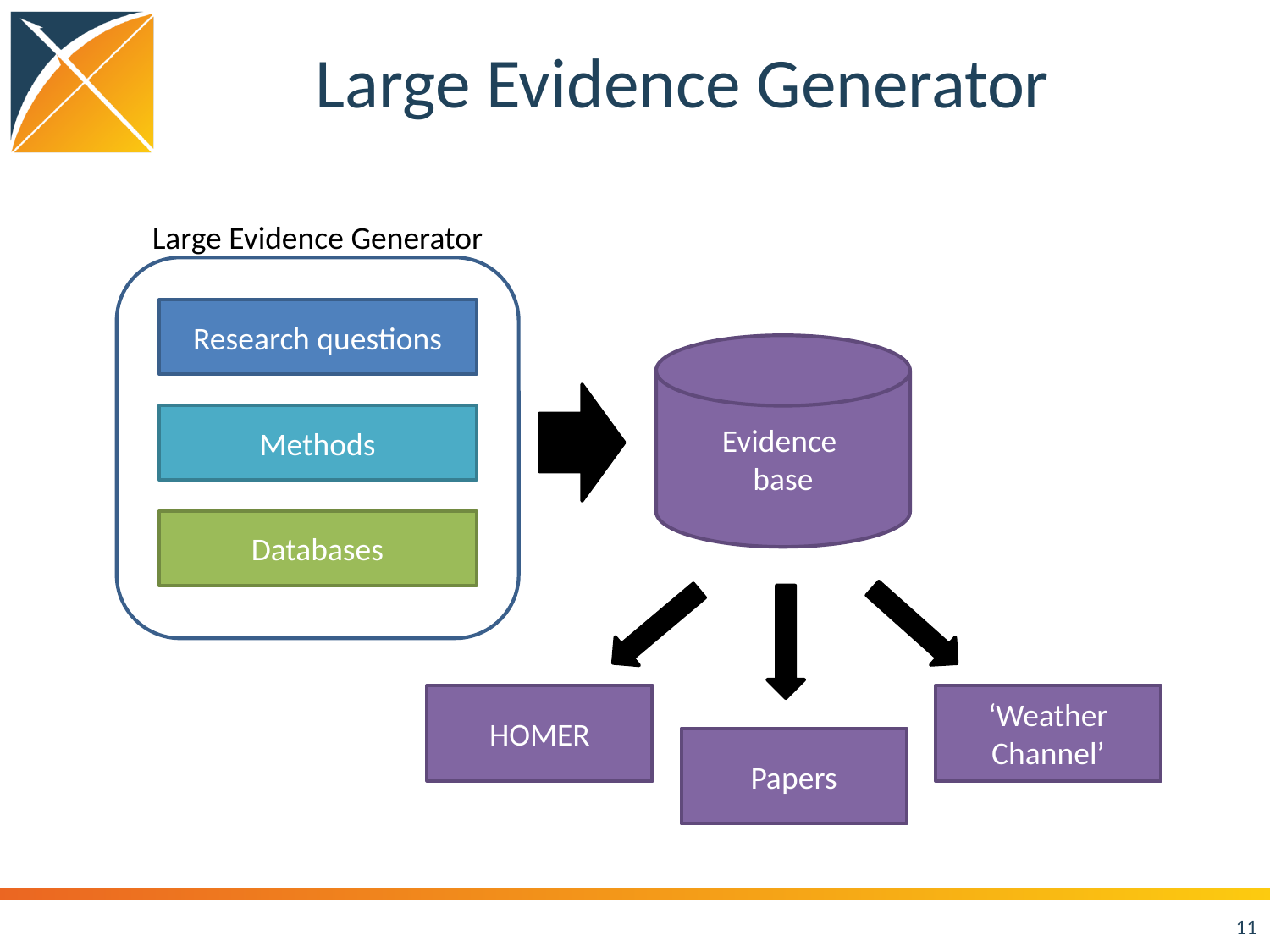

# Large Evidence Generator
Large Evidence Generator

Research questions
Evidence
base

Methods
Databases

HOMER
‘Weather Channel’
Papers
11